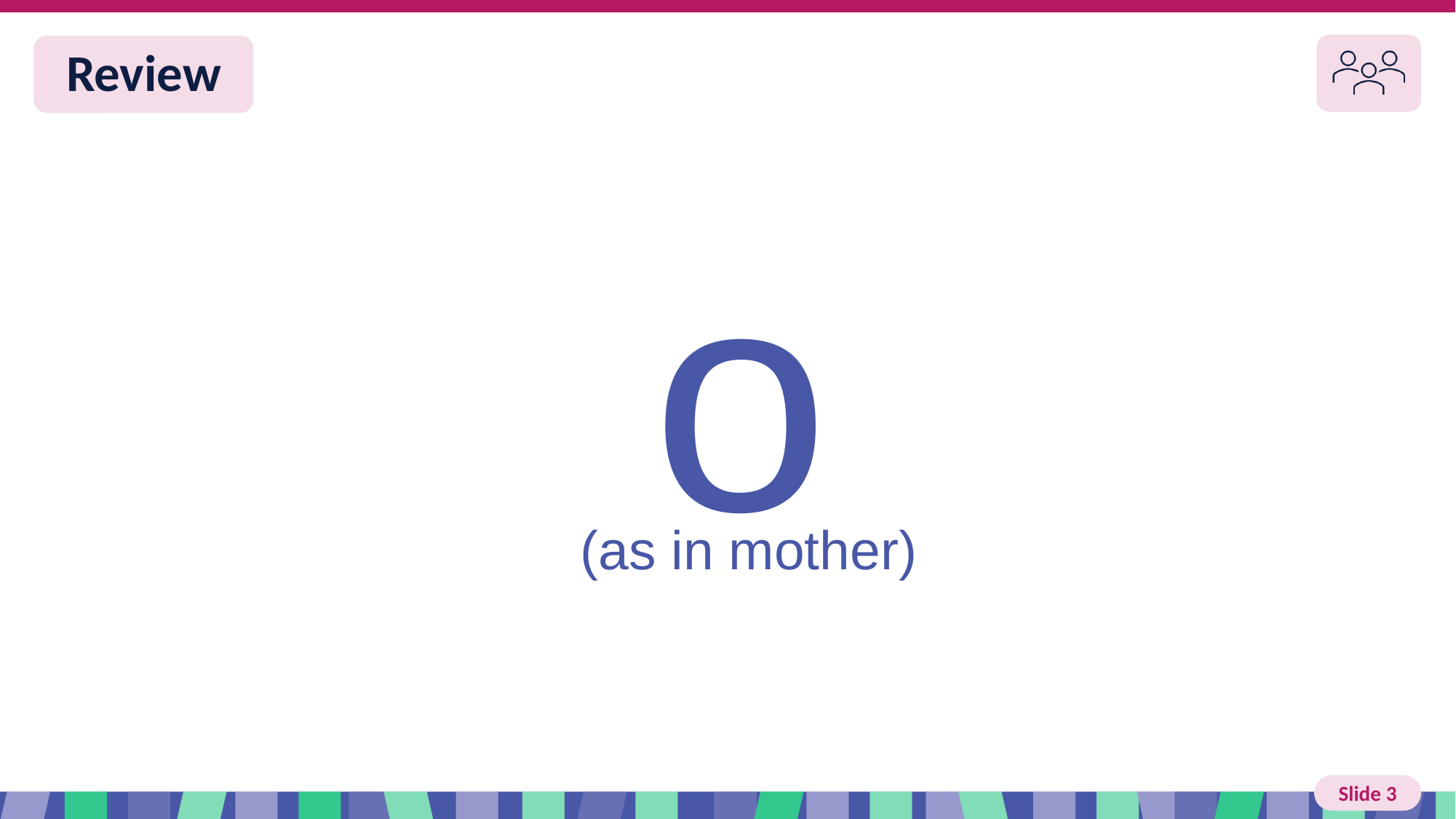

# Slide 3 Review You do
 o

(as in mother)